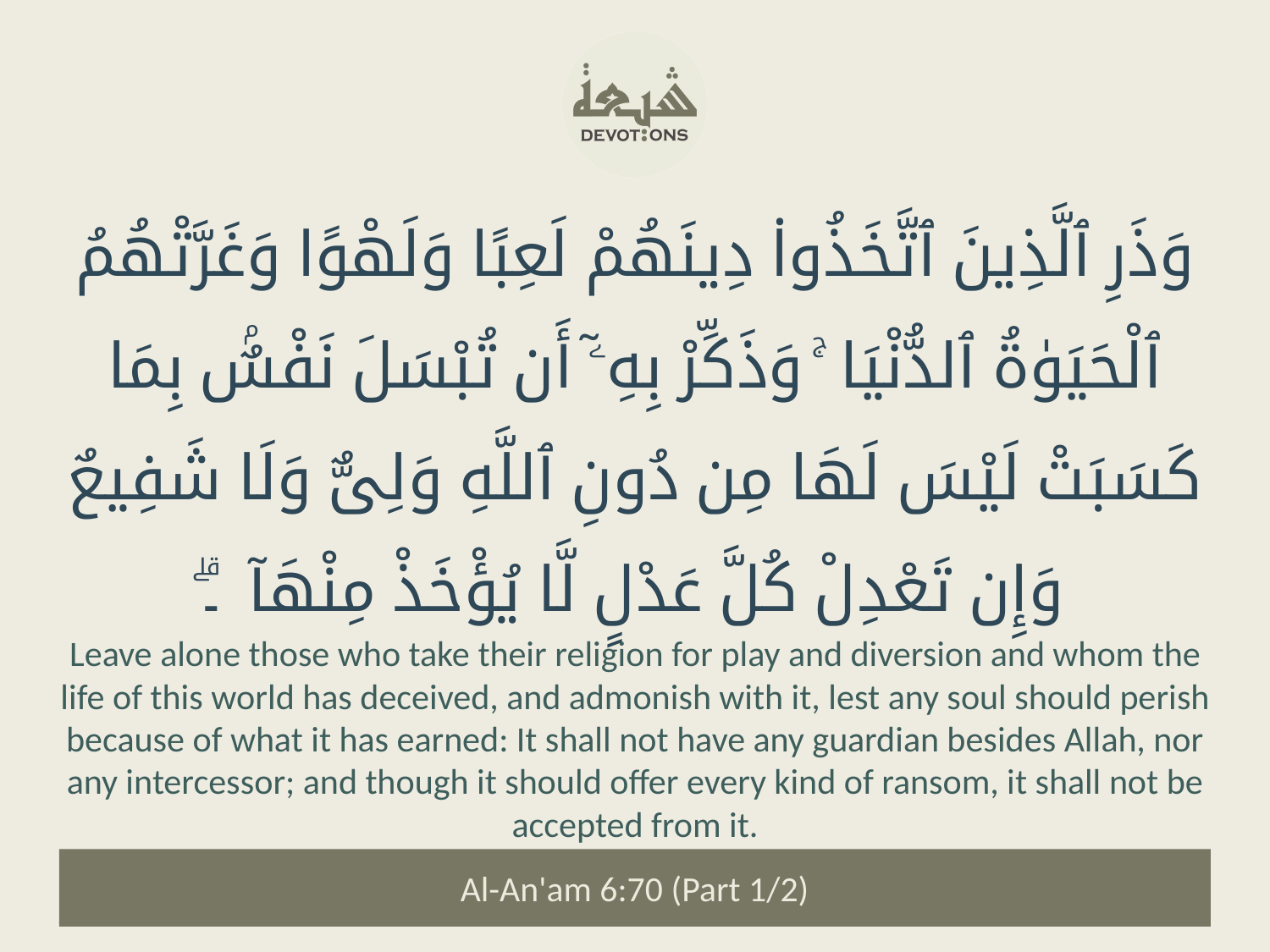

وَذَرِ ٱلَّذِينَ ٱتَّخَذُوا۟ دِينَهُمْ لَعِبًا وَلَهْوًا وَغَرَّتْهُمُ ٱلْحَيَوٰةُ ٱلدُّنْيَا ۚ وَذَكِّرْ بِهِۦٓ أَن تُبْسَلَ نَفْسٌۢ بِمَا كَسَبَتْ لَيْسَ لَهَا مِن دُونِ ٱللَّهِ وَلِىٌّ وَلَا شَفِيعٌ وَإِن تَعْدِلْ كُلَّ عَدْلٍ لَّا يُؤْخَذْ مِنْهَآ  ۔ۗ
Leave alone those who take their religion for play and diversion and whom the life of this world has deceived, and admonish with it, lest any soul should perish because of what it has earned: It shall not have any guardian besides Allah, nor any intercessor; and though it should offer every kind of ransom, it shall not be accepted from it.
Al-An'am 6:70 (Part 1/2)